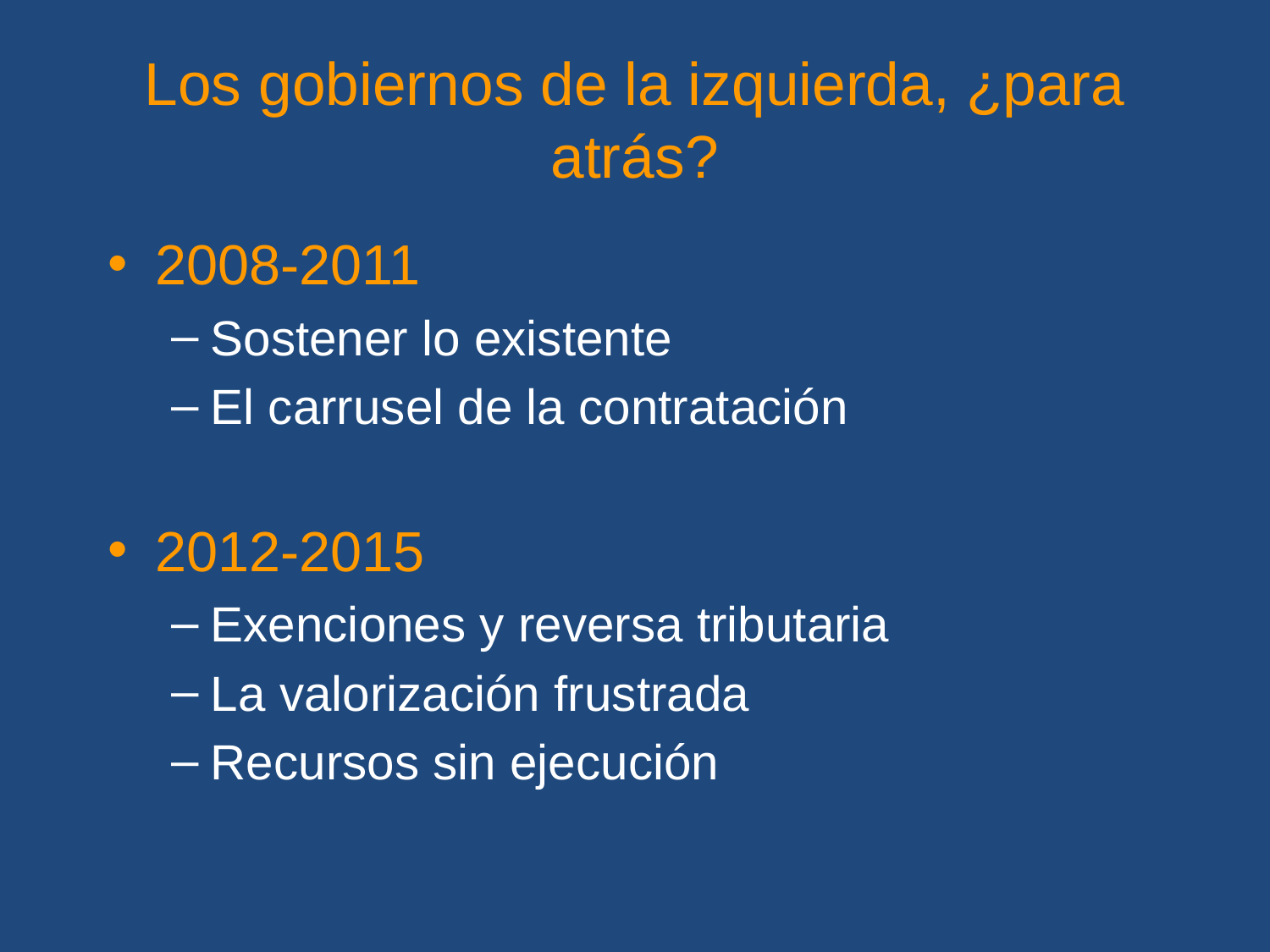

# Los gobiernos de la izquierda, ¿para atrás?
2008-2011
Sostener lo existente
El carrusel de la contratación

2012-2015
Exenciones y reversa tributaria
La valorización frustrada
Recursos sin ejecución